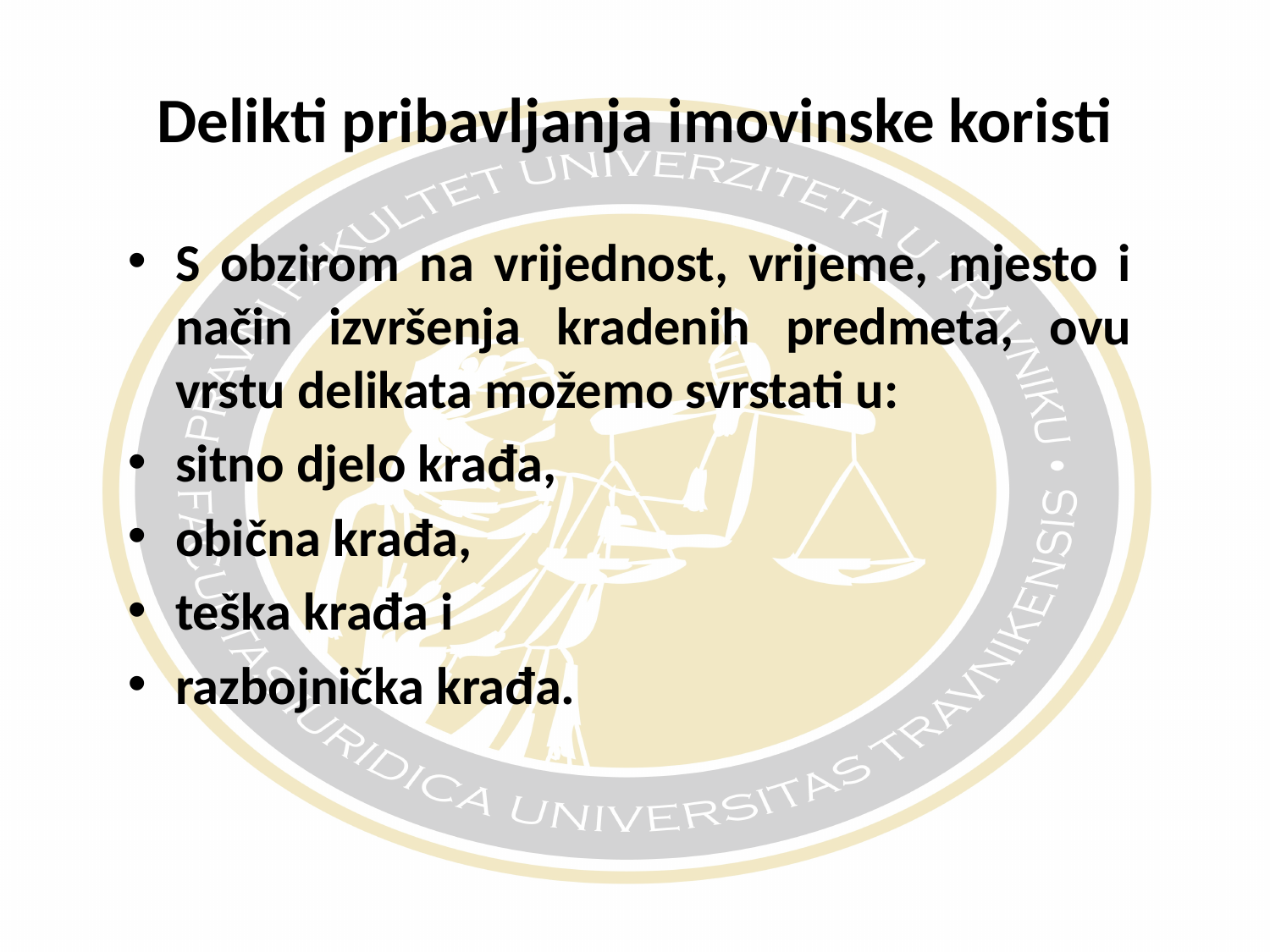

# Delikti pribavljanja imovinske koristi
S obzirom na vrijednost, vrijeme, mjesto i način izvršenja kradenih predmeta, ovu vrstu delikata možemo svrstati u:
sitno djelo krađa,
obična krađa,
teška krađa i
razbojnička krađa.